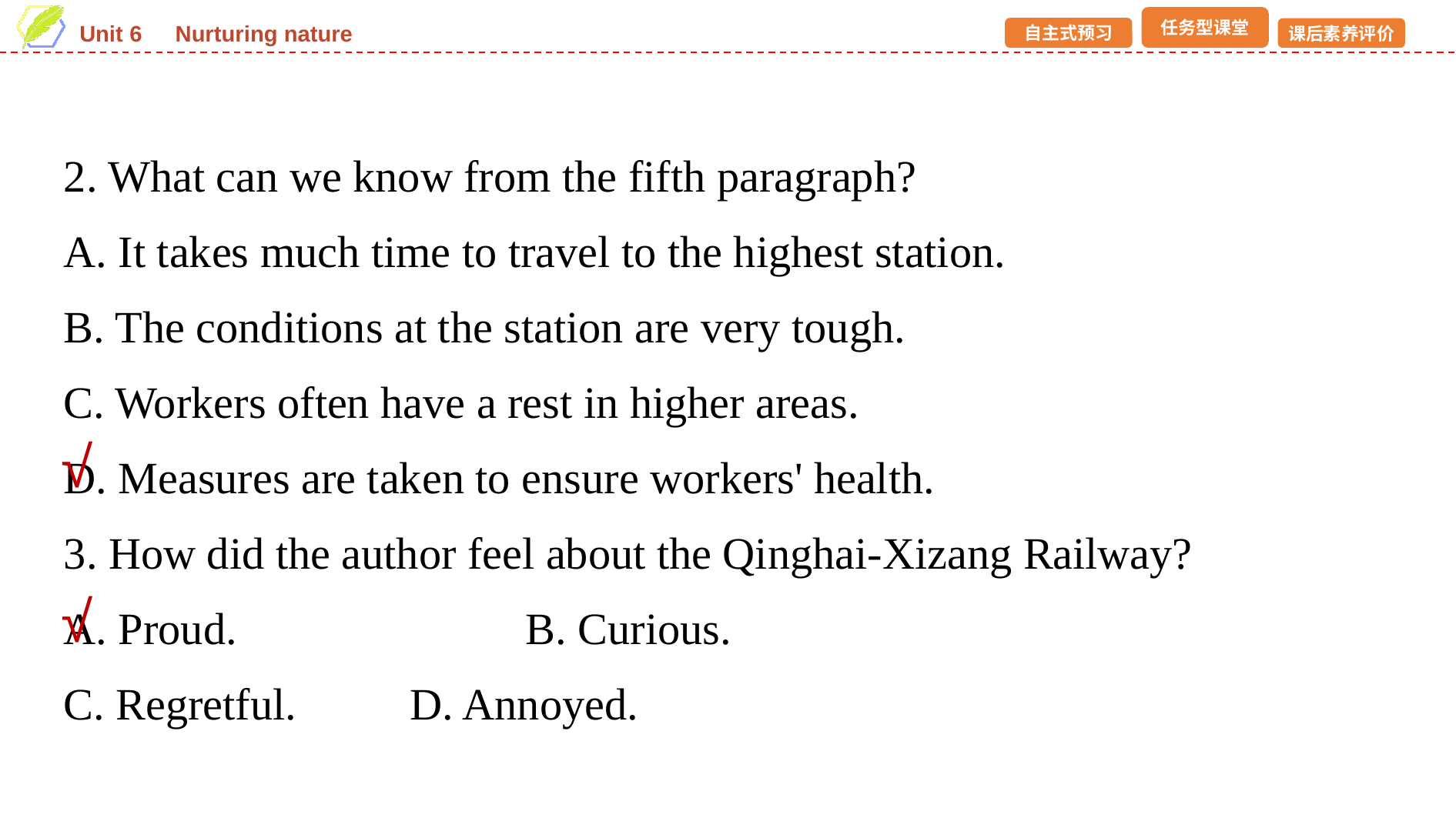

2. What can we know from the fifth paragraph?
A. It takes much time to travel to the highest station.
B. The conditions at the station are very tough.
C. Workers often have a rest in higher areas.
D. Measures are taken to ensure workers' health.
3. How did the author feel about the Qinghai-Xizang Railway?
A. Proud.　　　　	B. Curious.
C. Regretful. 	D. Annoyed.
√
√